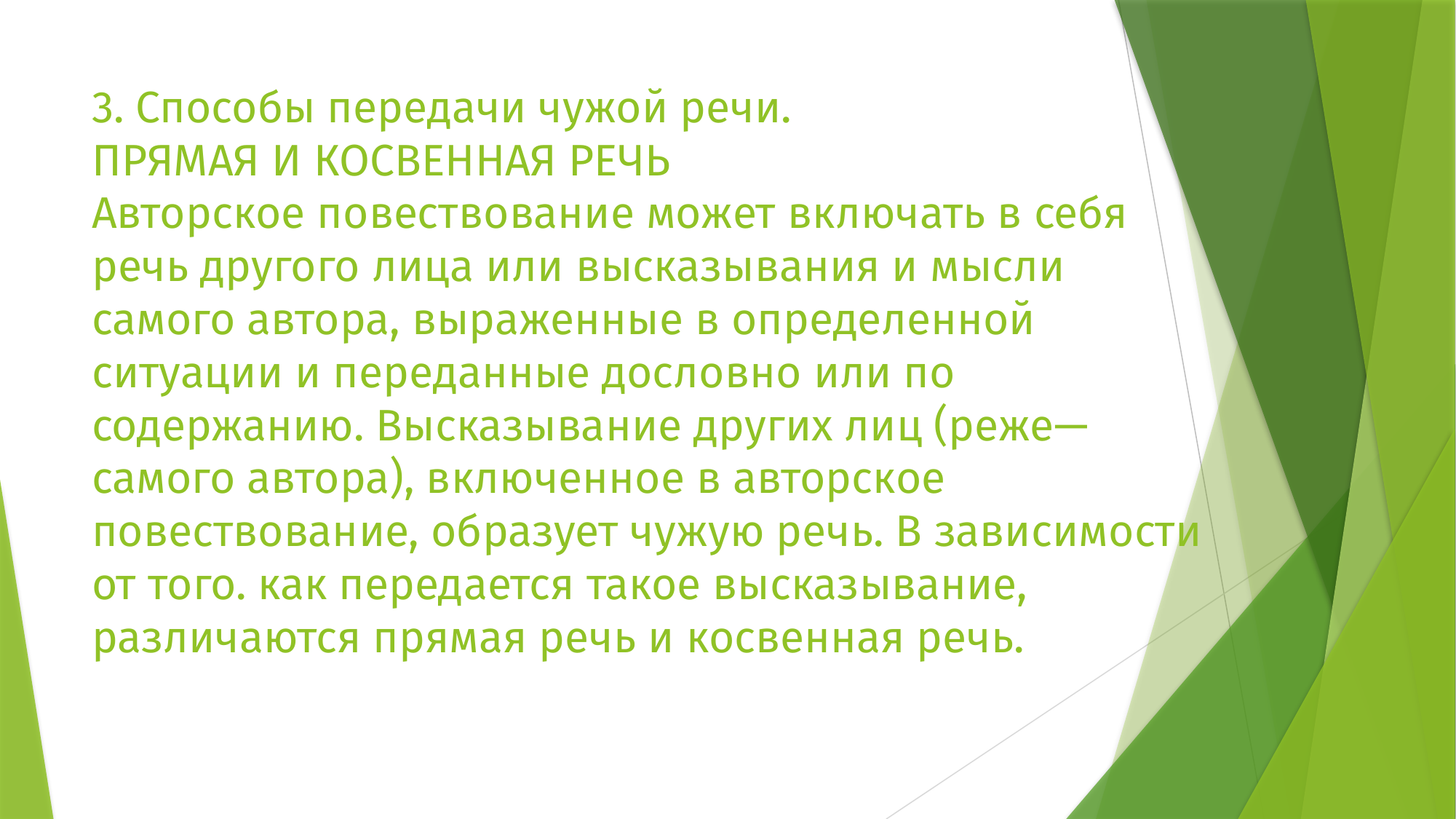

# 3. Способы передачи чужой речи. ПРЯМАЯ И КОСВЕННАЯ РЕЧЬ Авторское повествование может включать в себя речь другого лица или высказывания и мысли самого автора, выраженные в определенной ситуации и переданные дословно или по содержанию. Высказывание других лиц (реже—самого автора), включенное в авторское повествование, образует чужую речь. В зависимости от того. как передается такое высказывание, различаются прямая речь и косвенная речь.